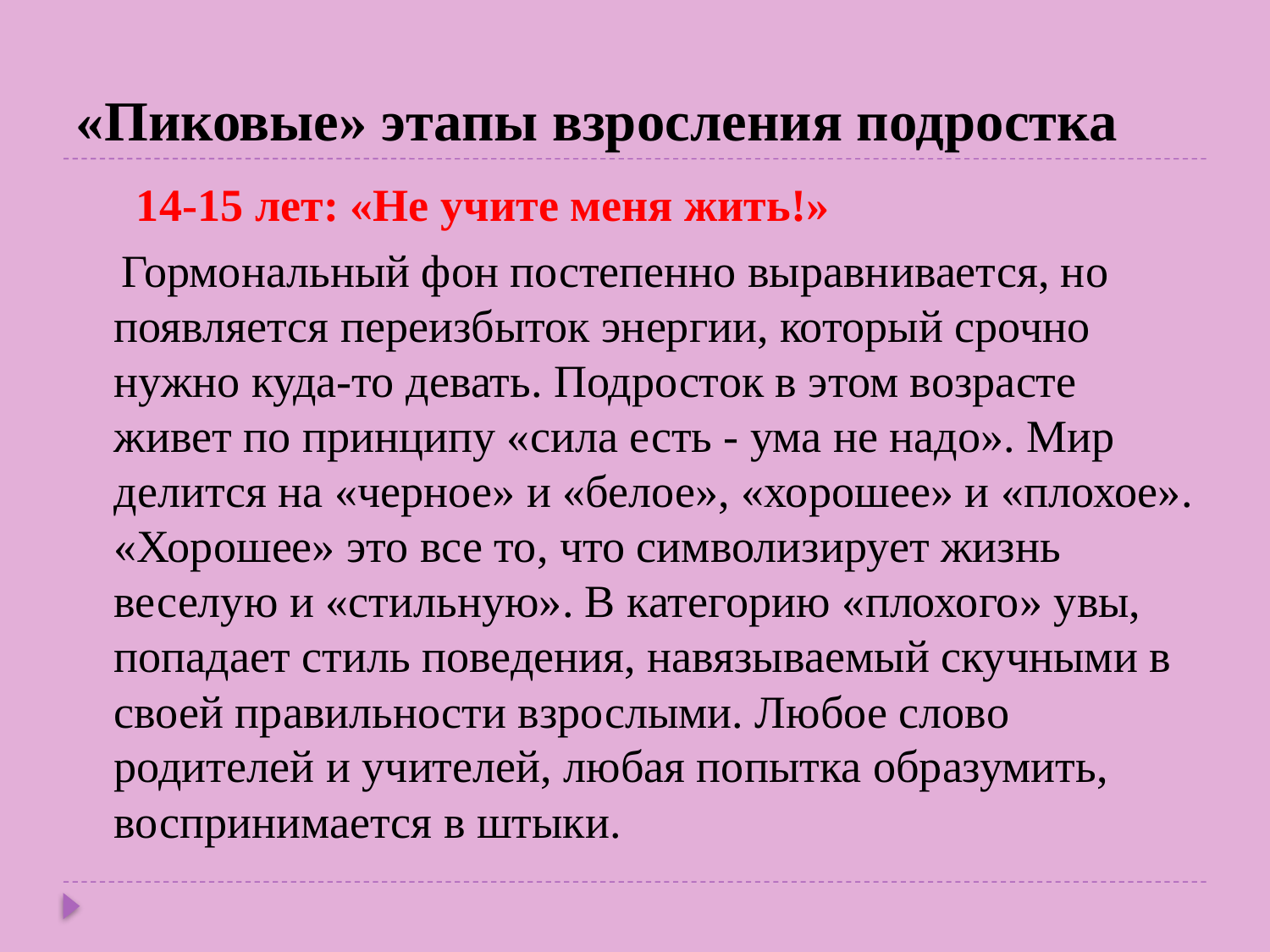

# «Пиковые» этапы взросления подростка
    14-15 лет: «Не учите меня жить!»
    Гормональный фон постепенно выравнивается, но появляется переизбыток энергии, который срочно нужно куда-то девать. Подросток в этом возрасте живет по принципу «сила есть - ума не надо». Мир делится на «черное» и «белое», «хорошее» и «плохое». «Хорошее» это все то, что символизирует жизнь веселую и «стильную». В категорию «плохого» увы, попадает стиль поведения, навязываемый скучными в своей правильности взрослыми. Любое слово родителей и учителей, любая попытка образумить, воспринимается в штыки.